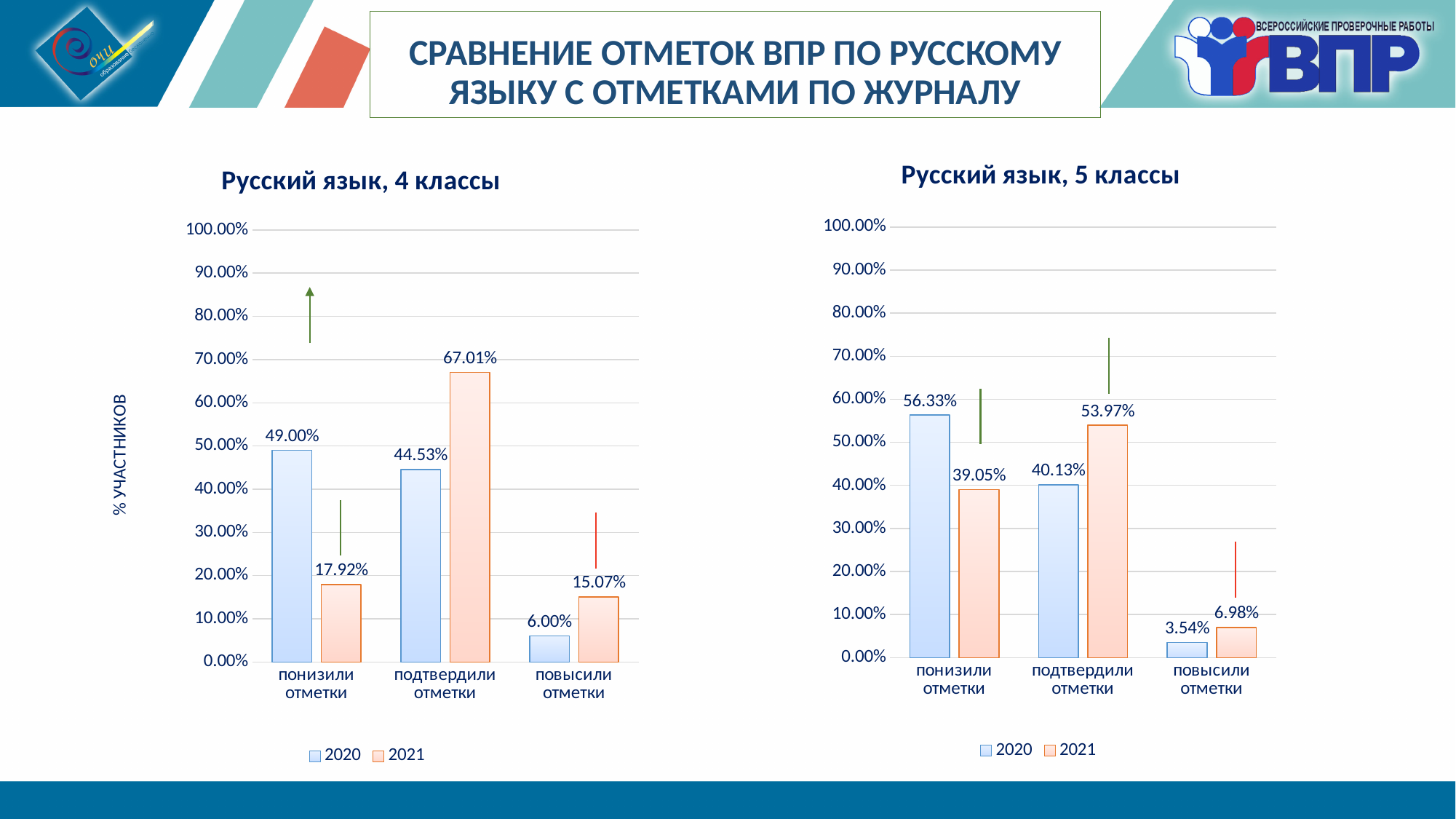

# СРАВНЕНИЕ ОТМЕТОК ВПР ПО РУССКОМУ ЯЗЫКУ С ОТМЕТКАМИ ПО ЖУРНАЛУ

### Chart: Русский язык, 5 классы

| Category | 2020 | 2021 |
|---|---|---|
| понизили отметки | 0.5633 | 0.3905 |
| подтвердили отметки | 0.4013 | 0.5397 |
| повысили отметки | 0.0354 | 0.0698 |

### Chart: Русский язык, 4 классы

| Category | 2020 | 2021 |
|---|---|---|
| понизили отметки | 0.49 | 0.1792 |
| подтвердили отметки | 0.4453 | 0.6701 |
| повысили отметки | 0.06 | 0.1507 |